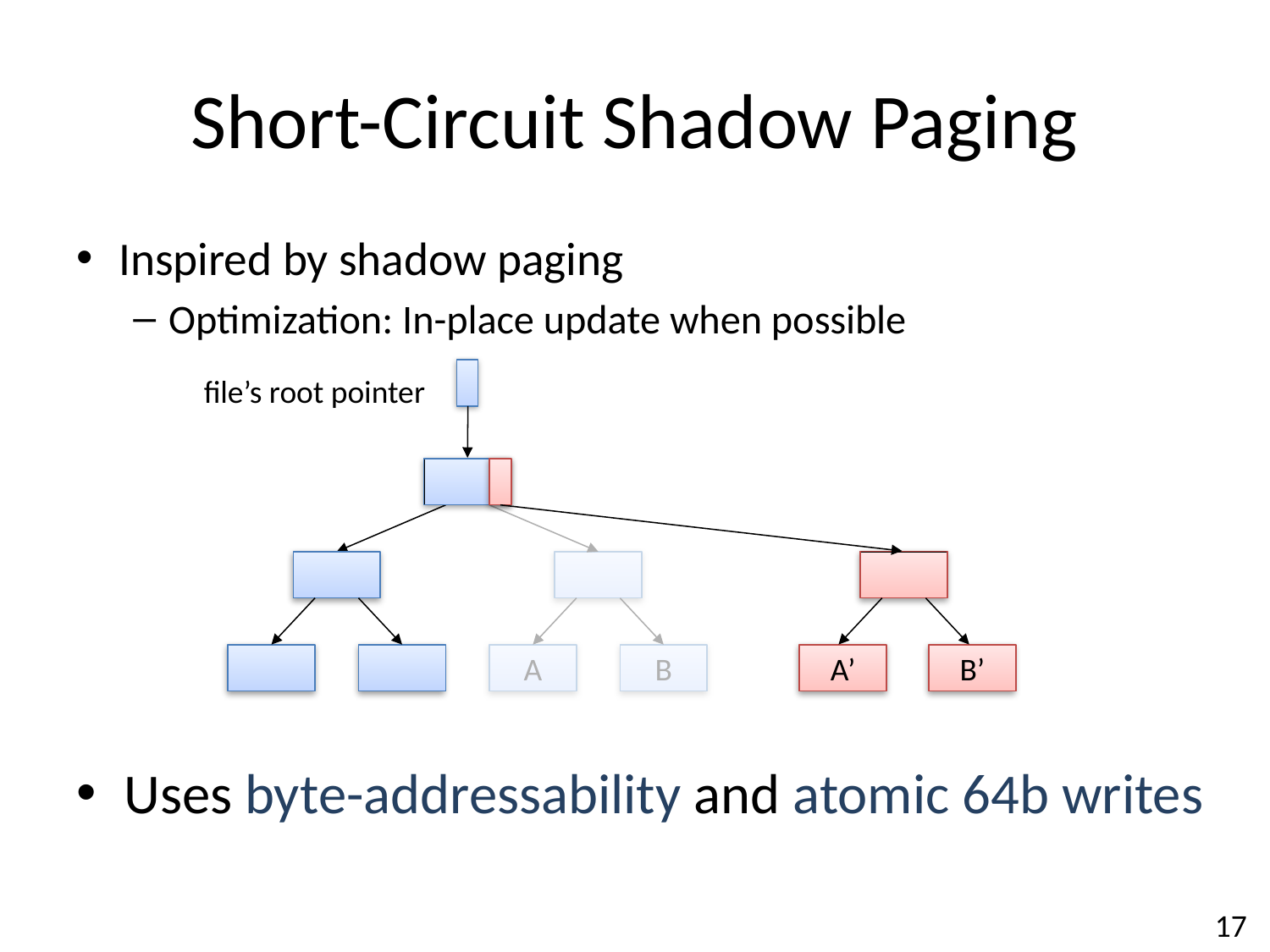

# Short-Circuit Shadow Paging
Inspired by shadow paging
Optimization: In-place update when possible

file’s root pointer

A
B
A’
B’
Uses byte-addressability and atomic 64b writes
17